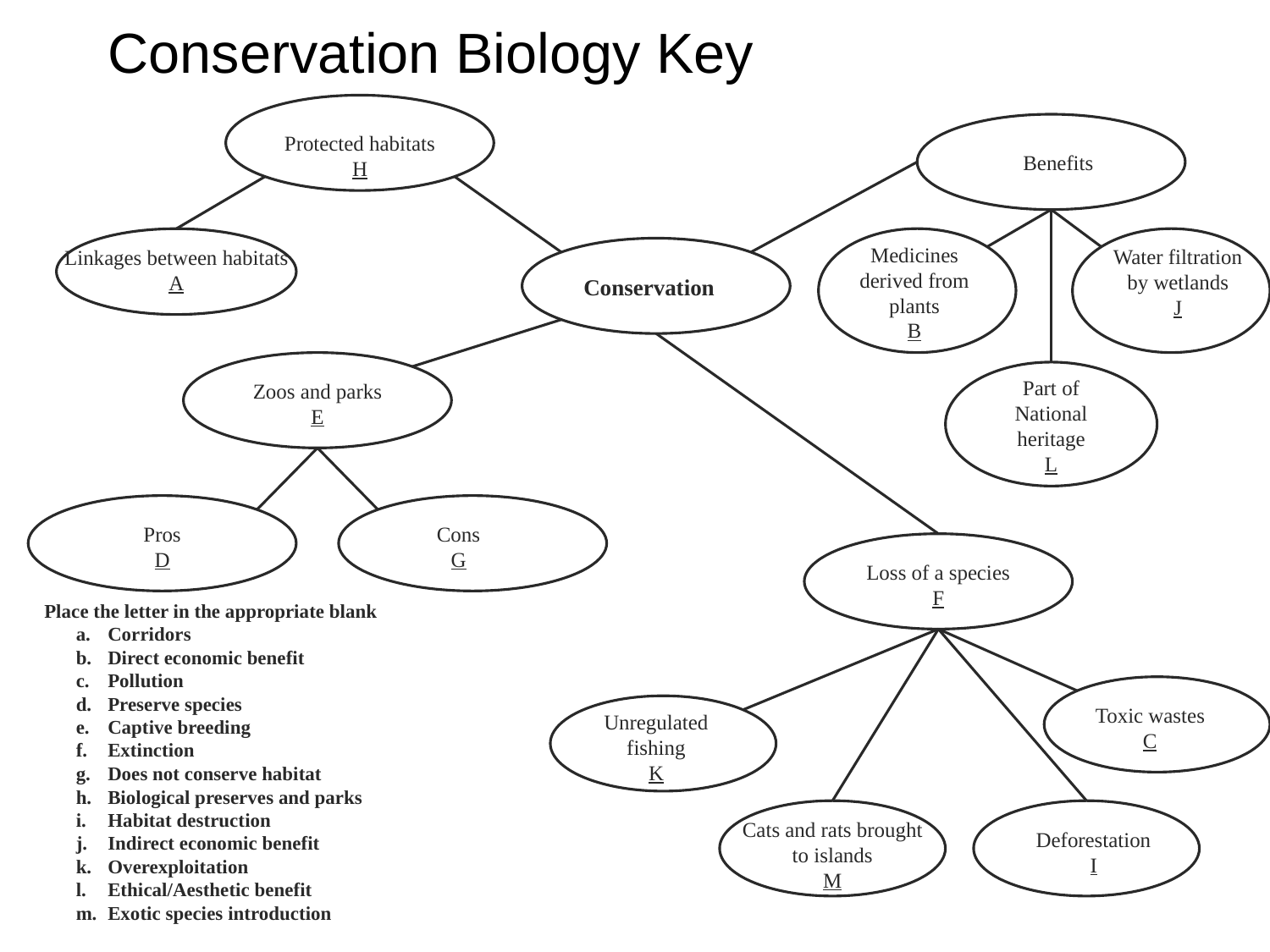

Conservation Biology Key

Protected habitats
H
Benefits

Medicines derived from plants
B
Water filtration by wetlands
J
Linkages between habitats
A

Conservation

Part of National heritage
L
Zoos and parks
E

Pros
D
Cons
G

Loss of a species
F

Toxic wastes
C
Unregulated fishing
K

Cats and rats brought to islands
M
Deforestation
I
	Place the letter in the appropriate blank
Corridors
Direct economic benefit
Pollution
Preserve species
Captive breeding
Extinction
Does not conserve habitat
Biological preserves and parks
Habitat destruction
Indirect economic benefit
Overexploitation
Ethical/Aesthetic benefit
Exotic species introduction